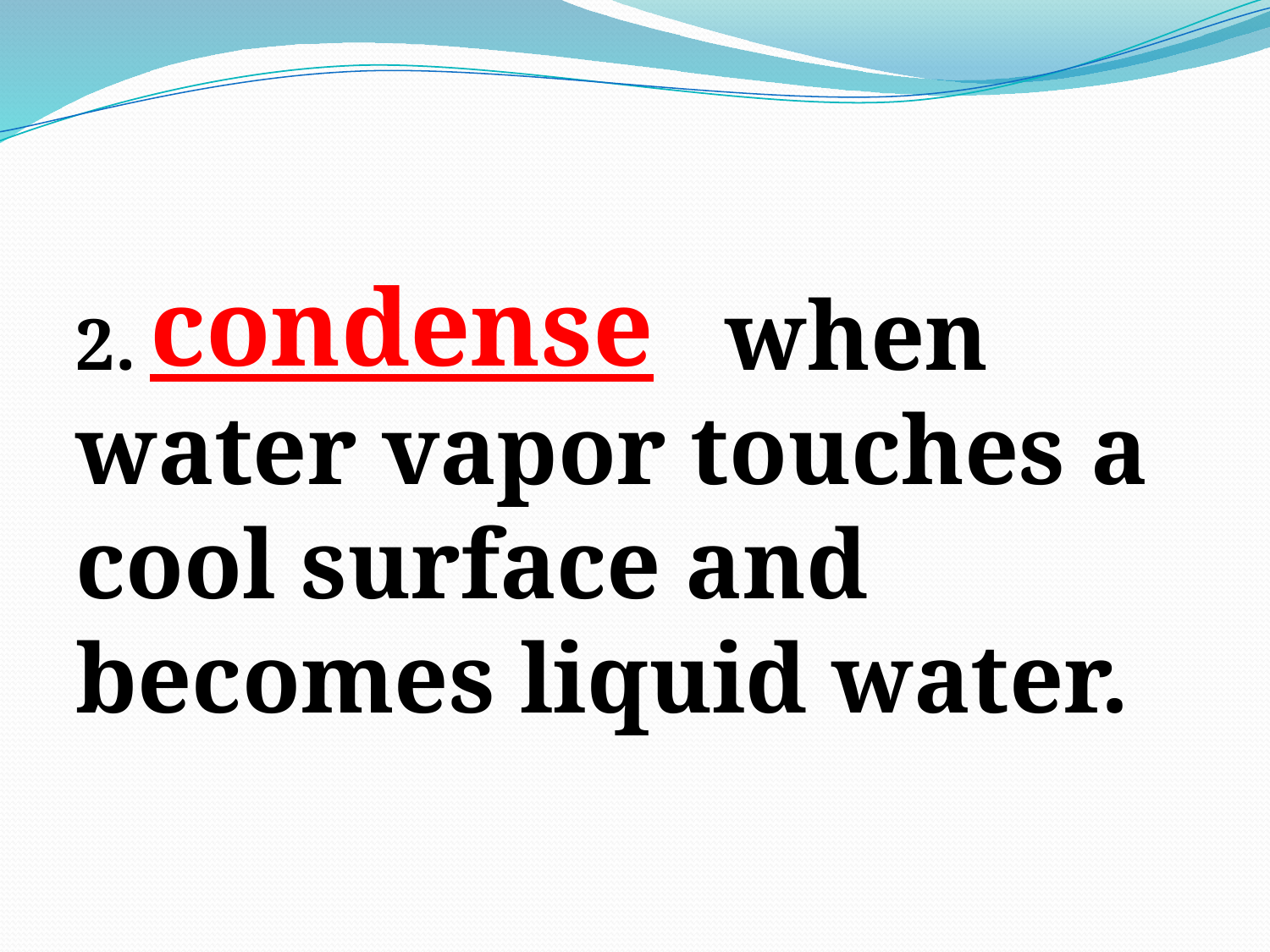

#
condense
2.                                when water vapor touches a cool surface and becomes liquid water.